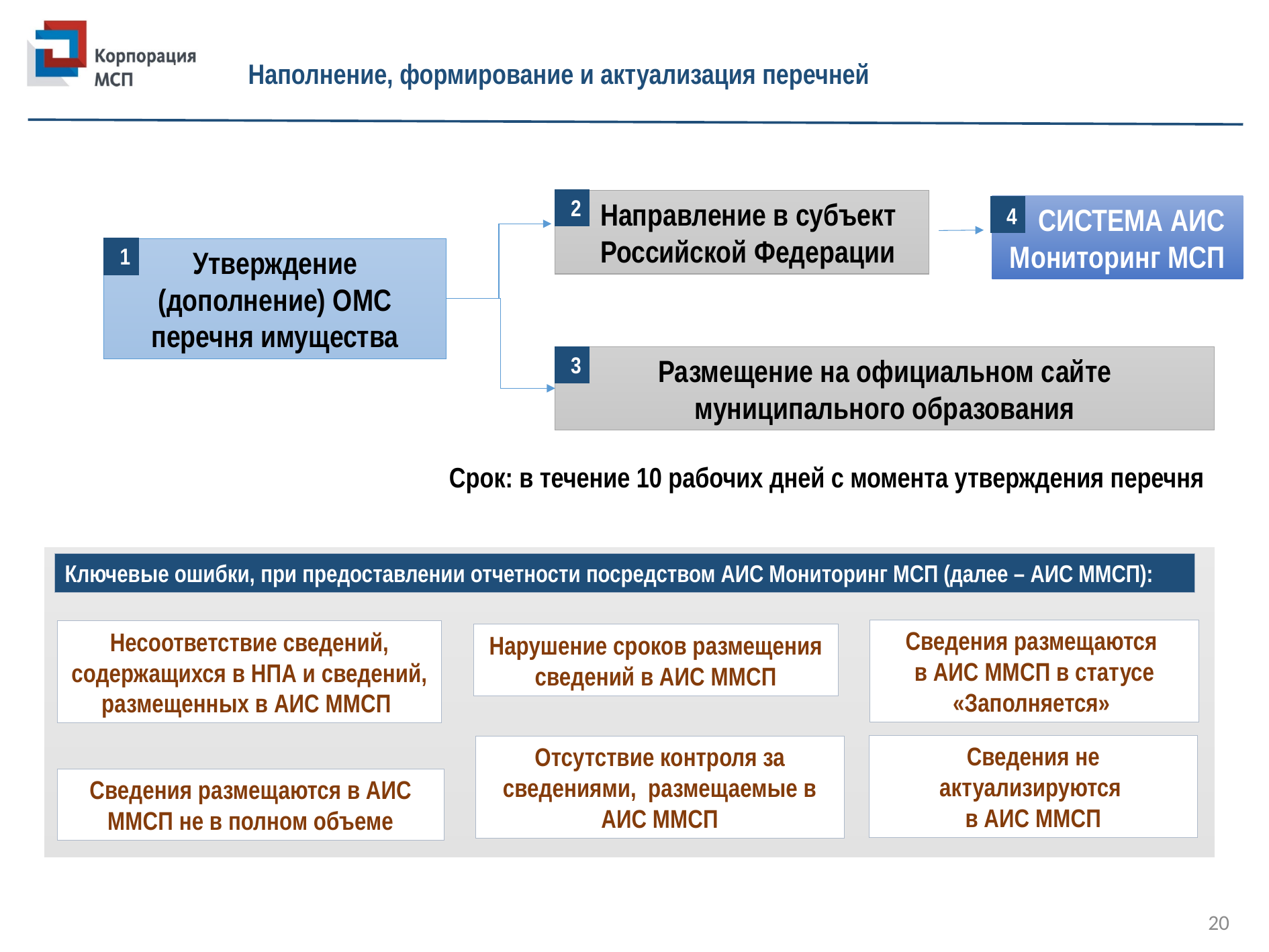

Наполнение, формирование и актуализация перечней
2

     Направление в субъект
     Российской Федерации
    СИСТЕМА АИС Мониторинг МСП
4

1

Утверждение (дополнение) ОМС перечня имущества
3
Размещение на официальном сайте муниципального образования

Срок: в течение 10 рабочих дней с момента утверждения перечня

Ключевые ошибки, при предоставлении отчетности посредством АИС Мониторинг МСП (далее – АИС ММСП):
Сведения размещаются
в АИС ММСП в статусе «Заполняется»
Несоответствие сведений, содержащихся в НПА и сведений, размещенных в АИС ММСП
Нарушение сроков размещения сведений в АИС ММСП
Сведения не актуализируются
в АИС ММСП
Отсутствие контроля за сведениями,  размещаемые в АИС ММСП
Сведения размещаются в АИС
ММСП не в полном объеме
20